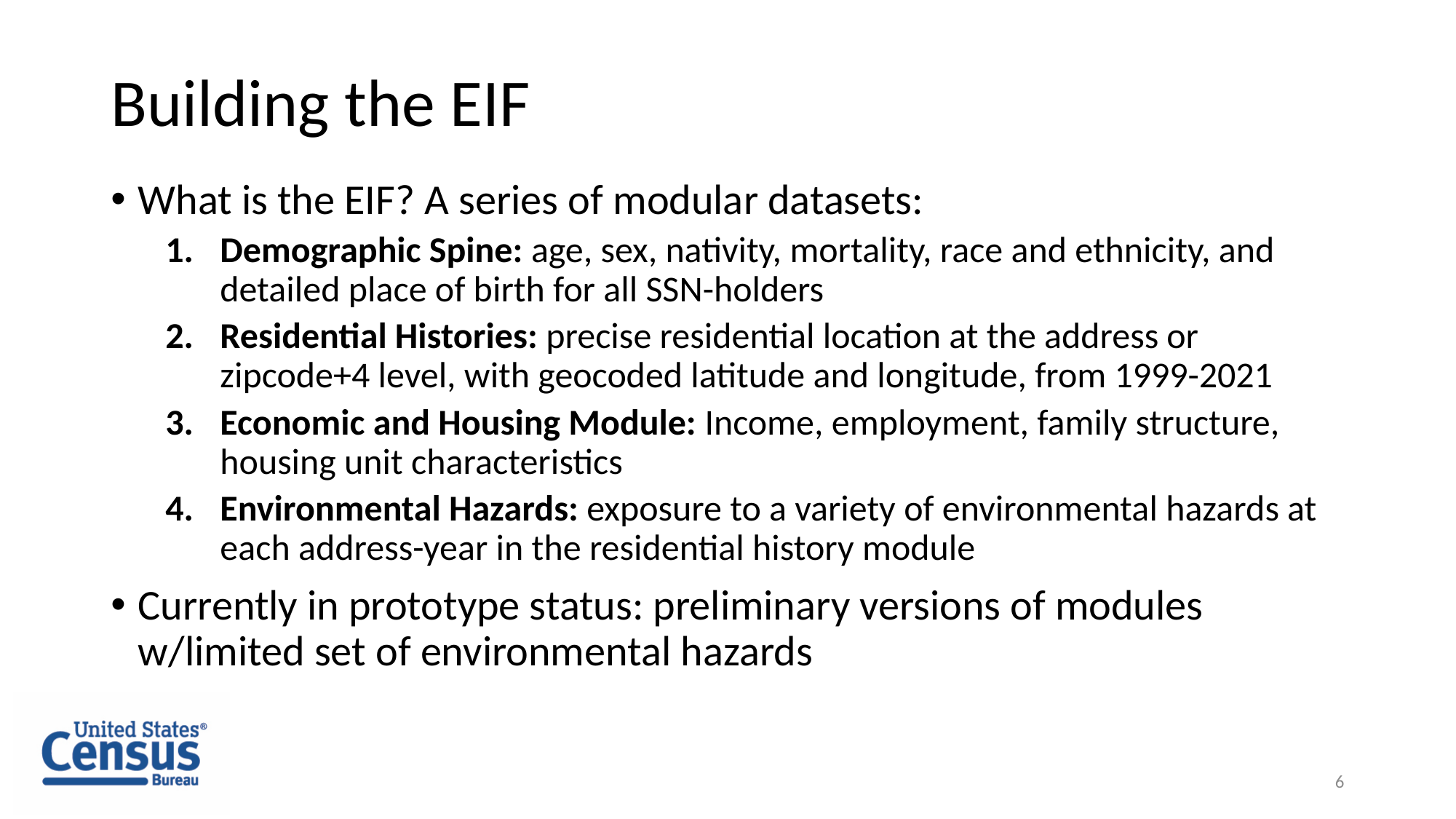

# Building the EIF
What is the EIF? A series of modular datasets:
Demographic Spine: age, sex, nativity, mortality, race and ethnicity, and detailed place of birth for all SSN-holders
Residential Histories: precise residential location at the address or zipcode+4 level, with geocoded latitude and longitude, from 1999-2021
Economic and Housing Module: Income, employment, family structure, housing unit characteristics
Environmental Hazards: exposure to a variety of environmental hazards at each address-year in the residential history module
Currently in prototype status: preliminary versions of modules w/limited set of environmental hazards
6